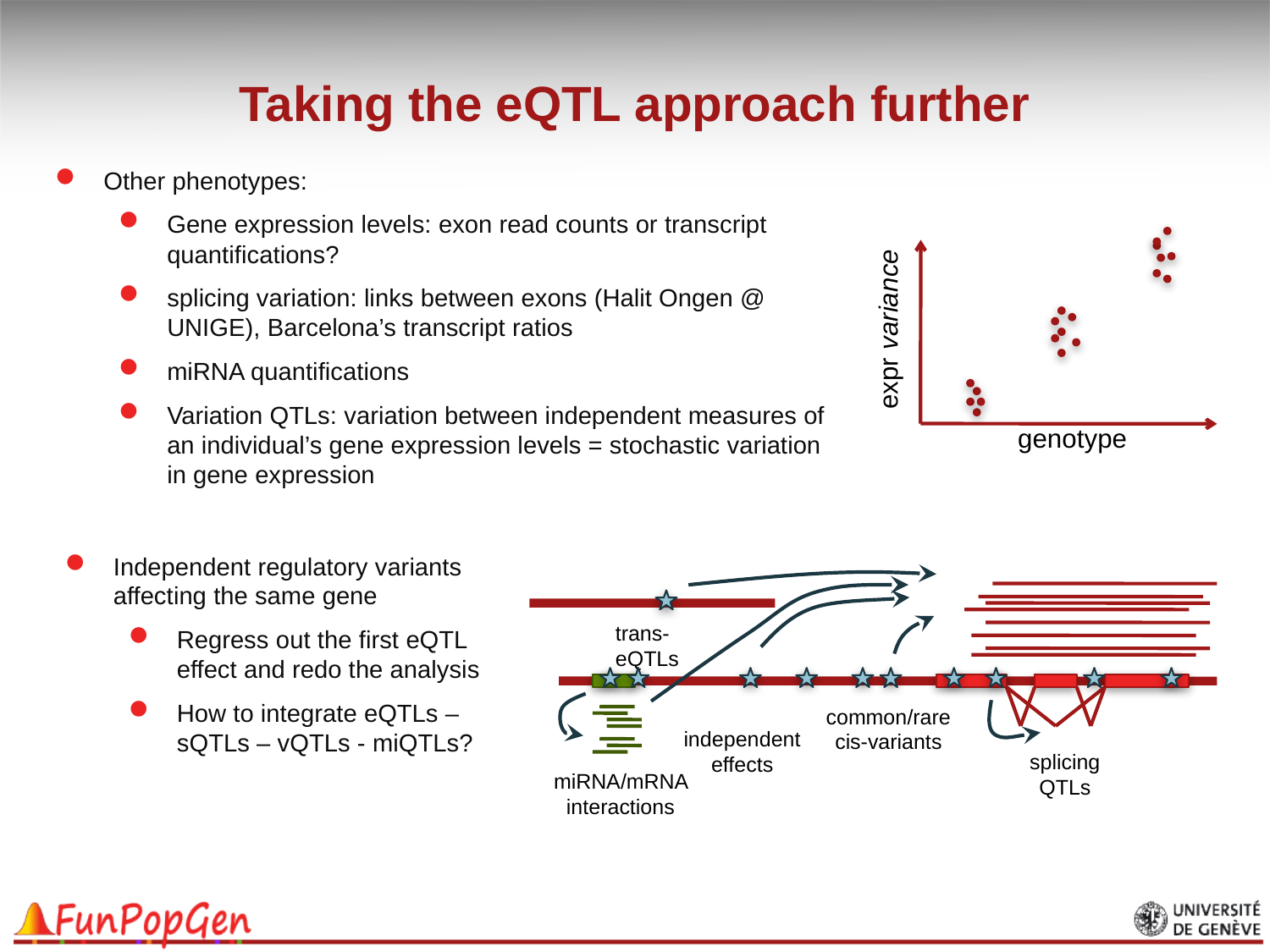

# Taking the eQTL approach further
Other phenotypes:
Gene expression levels: exon read counts or transcript quantifications?
splicing variation: links between exons (Halit Ongen @ UNIGE), Barcelona’s transcript ratios
miRNA quantifications
Variation QTLs: variation between independent measures of an individual’s gene expression levels = stochastic variation in gene expression

expr variance

genotype
Independent regulatory variants affecting the same gene
Regress out the first eQTL effect and redo the analysis
How to integrate eQTLs – sQTLs – vQTLs - miQTLs?

trans-eQTLs

common/rare cis-variants

independent effects
splicing QTLs
miRNA/mRNA interactions